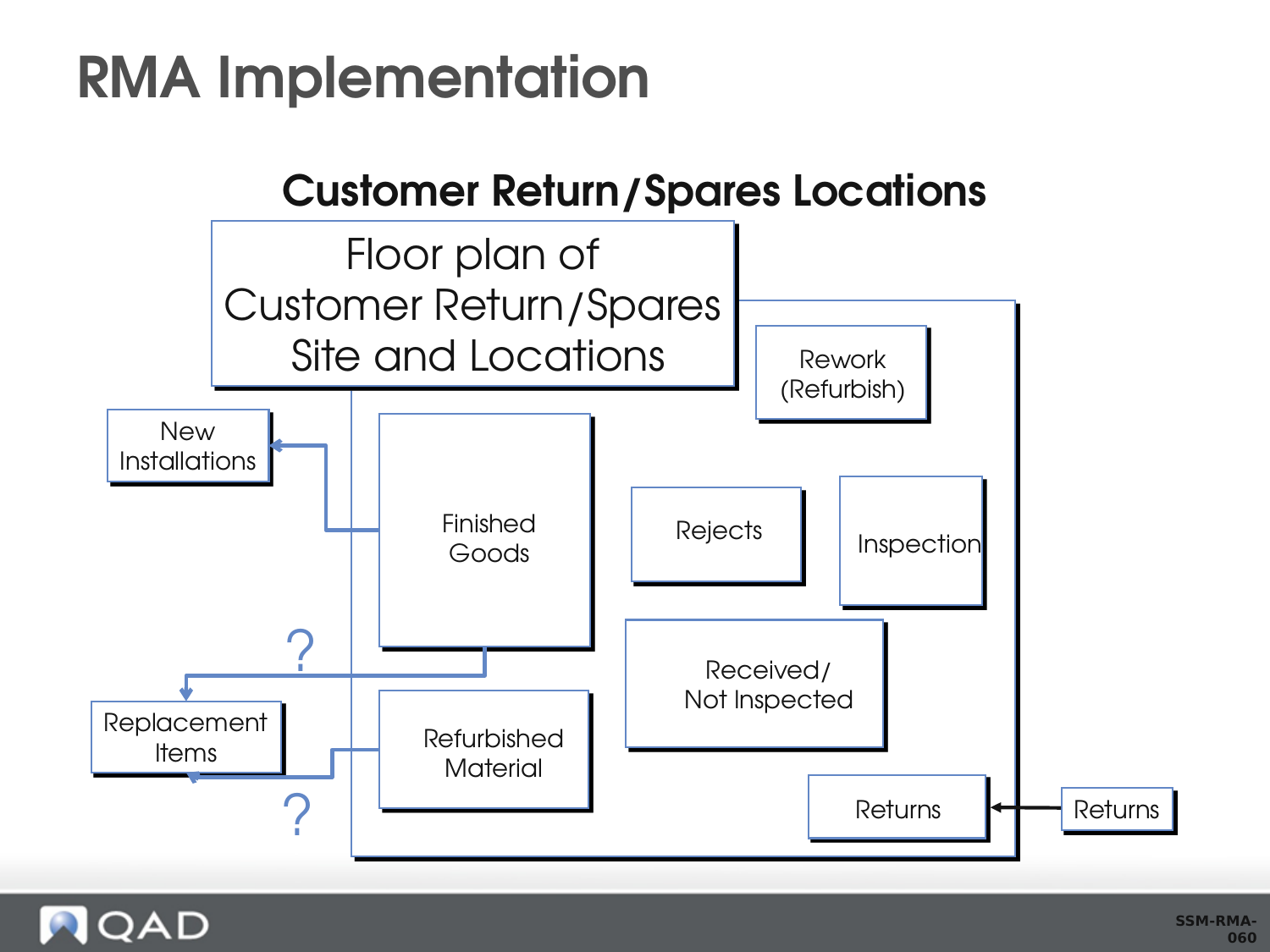

# RMA Implementation
Customer Return/Spares Locations
Floor plan of
Customer Return/Spares
 Site and Locations

Rework
(Refurbish)
New
Installations

Finished
Goods
Rejects
Inspection
?

Received/
Not Inspected

Replacement
Items
Refurbished
Material
?

Returns
Returns

SSM-RMA-060